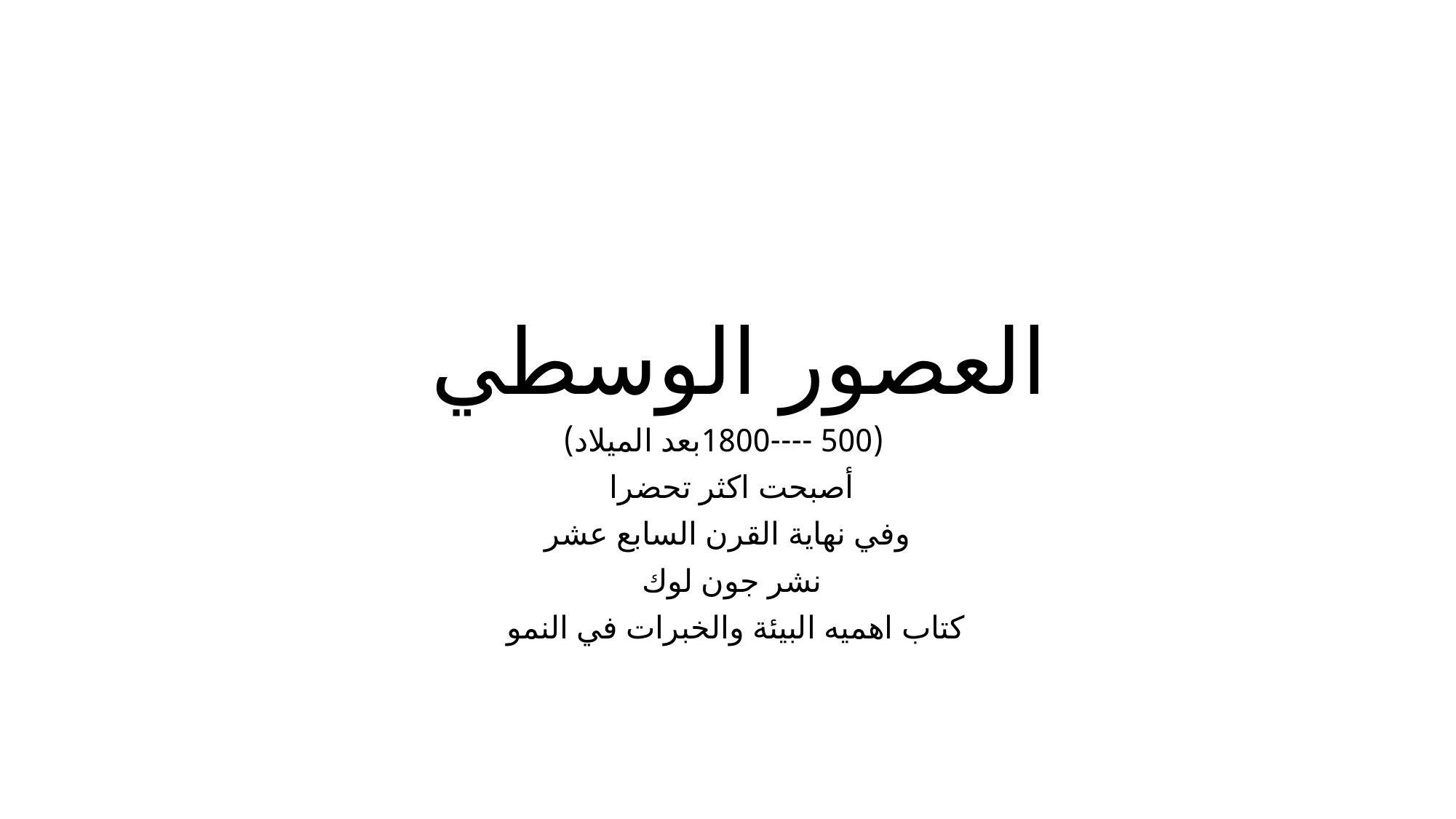

# العصور الوسطي
 (500 ----1800بعد الميلاد)
أصبحت اكثر تحضرا
وفي نهاية القرن السابع عشر
نشر جون لوك
كتاب اهميه البيئة والخبرات في النمو